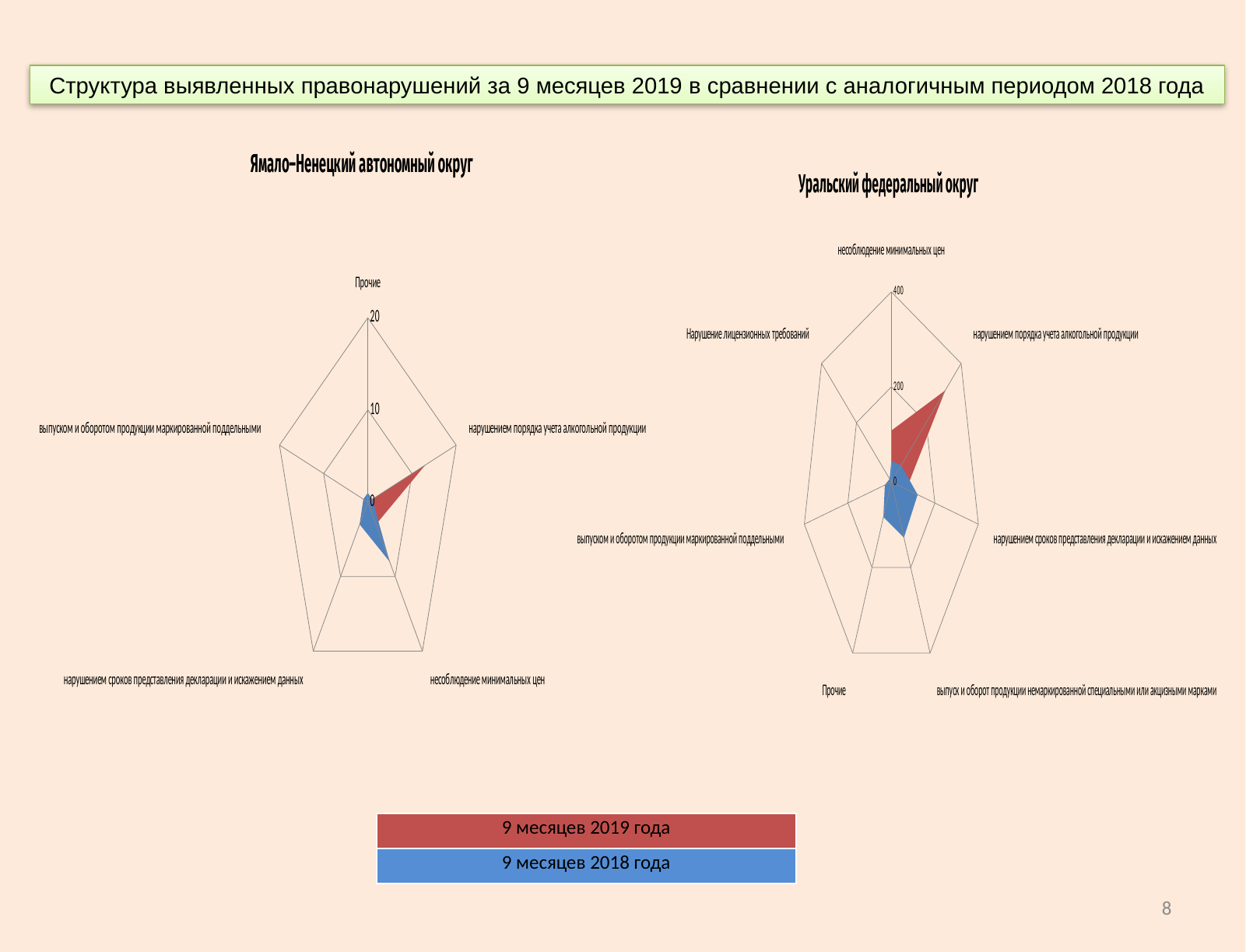

Структура выявленных правонарушений за 9 месяцев 2019 в сравнении с аналогичным периодом 2018 года

### Chart: Ямало–Ненецкий автономный округ

| Category | 9 месяцев 2018 года | 9 месяцев 2019 года |
|---|---|---|
| Прочие | 1.0 | 0.0 |
| нарушением порядка учета алкогольной продукции | 1.0 | 13.0 |
| несоблюдение минимальных цен | 8.0 | 3.0 |
| нарушением сроков представления декларации и искажением данных  | 3.0 | 1.0 |
| выпуском и оборотом продукции маркированной поддельными    | 1.0 | 0.0 |

### Chart: Уральский федеральный округ

| Category | 9 месяцев 2018 года | 9 месяцев 2019 года |
|---|---|---|
| несоблюдение минимальных цен | 44.0 | 108.0 |
| нарушением порядка учета алкогольной продукции | 56.0 | 309.0 |
| нарушением сроков представления декларации и искажением данных  | 121.0 | 69.0 |
| выпуск и оборот продукции немаркированной специальными или акцизными марками | 130.0 | 18.0 |
| Прочие | 82.0 | 87.0 |
| выпуском и оборотом продукции маркированной поддельными    | 30.0 | 9.0 |
| Нарушение лицензионных требований | 10.0 | 2.0 |
| 9 месяцев 2019 года |
| --- |
| 9 месяцев 2018 года |
8